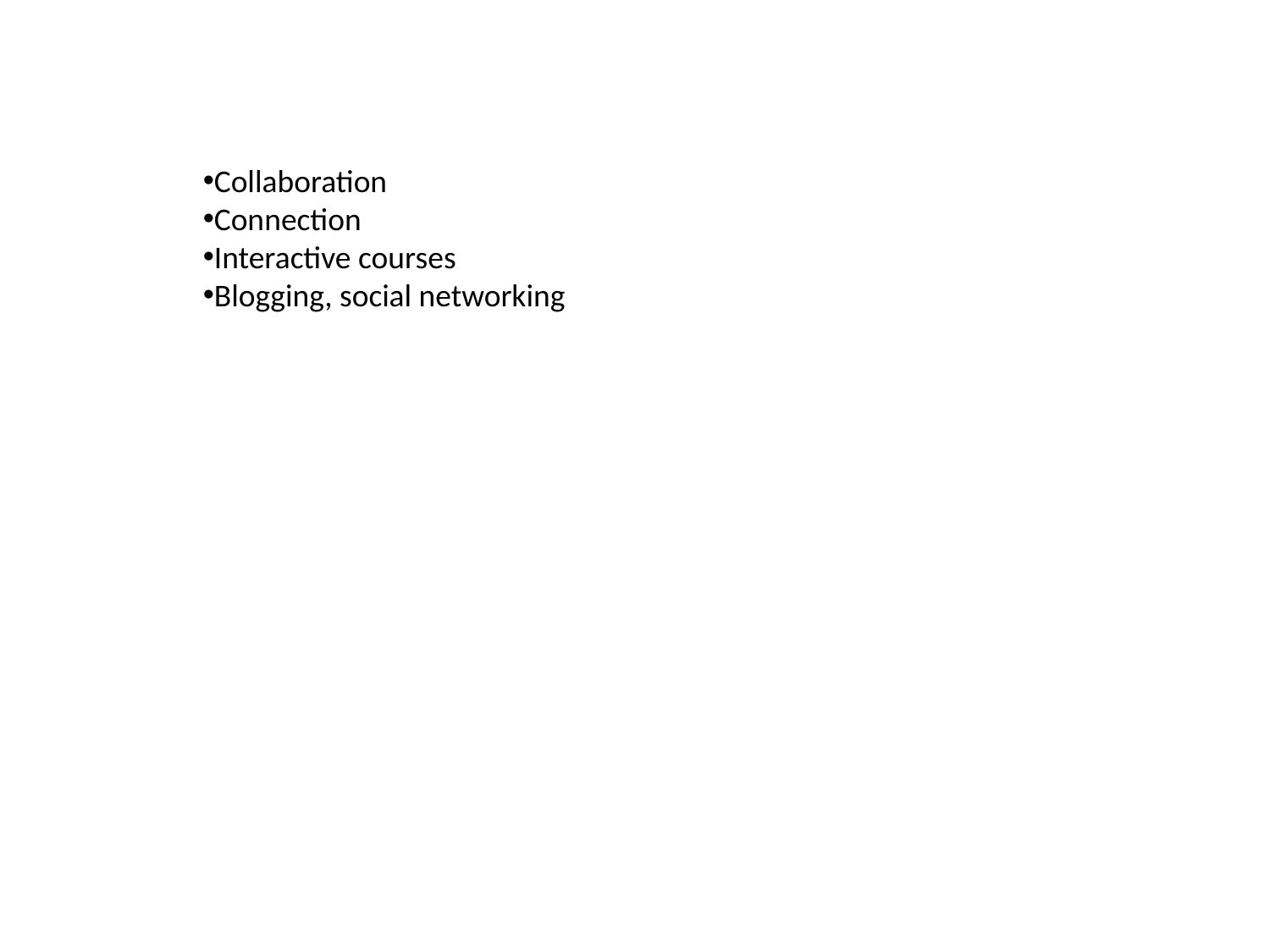

Collaboration
Connection
Interactive courses
Blogging, social networking